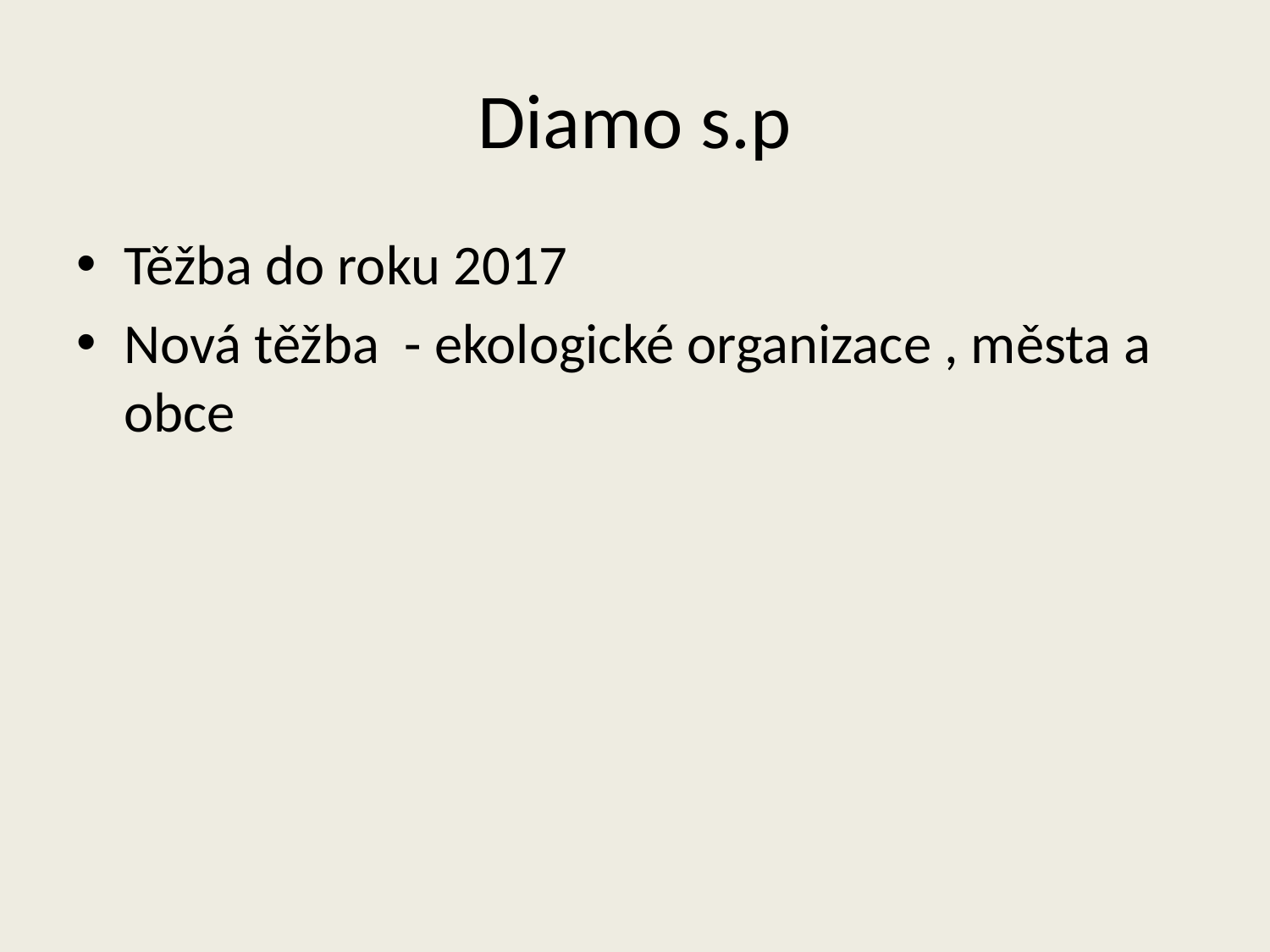

# Diamo s.p
Těžba do roku 2017
Nová těžba  - ekologické organizace , města a obce